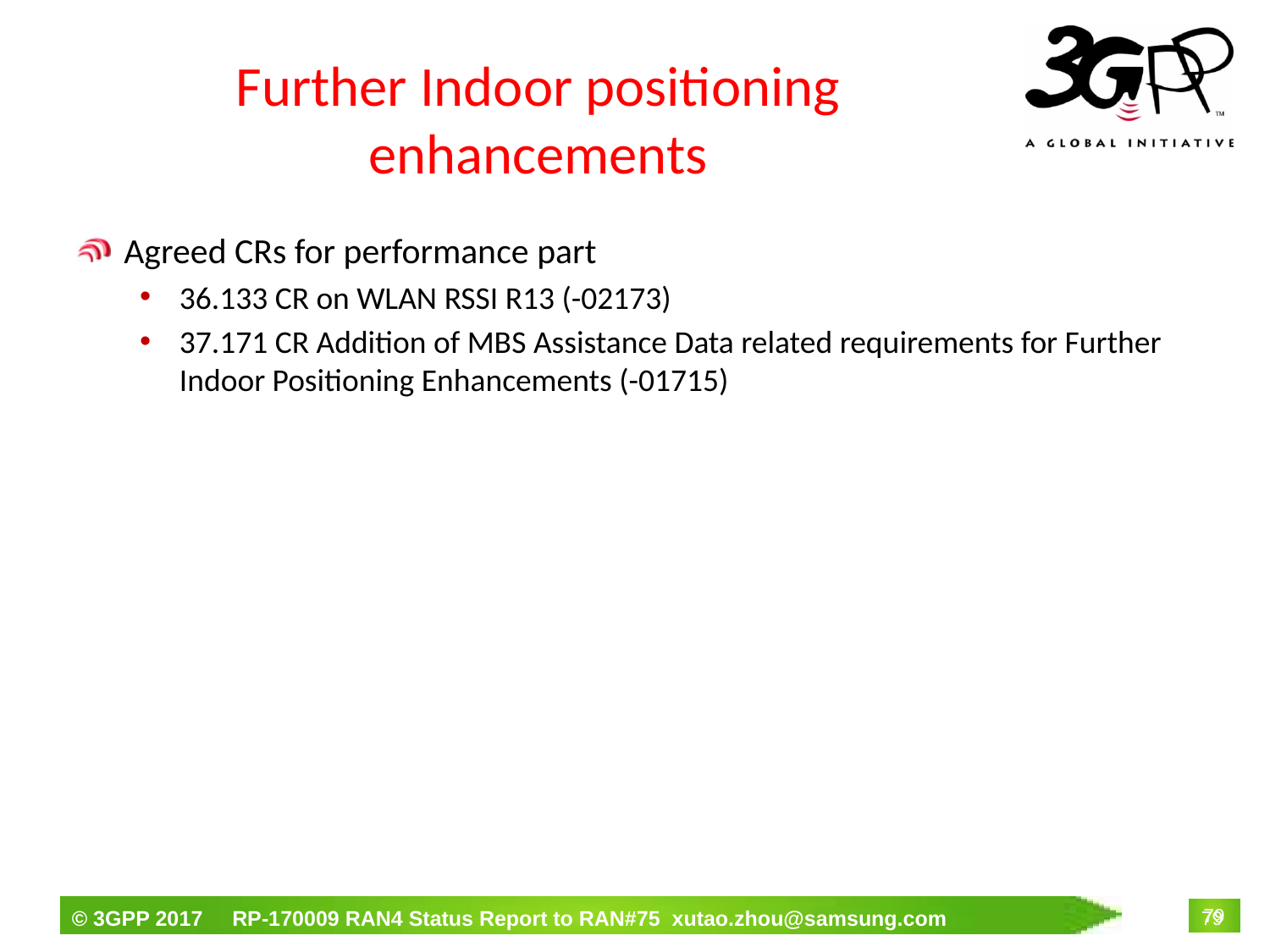

# Further Indoor positioning enhancements
Agreed CRs for performance part
36.133 CR on WLAN RSSI R13 (-02173)
37.171 CR Addition of MBS Assistance Data related requirements for Further Indoor Positioning Enhancements (-01715)

79